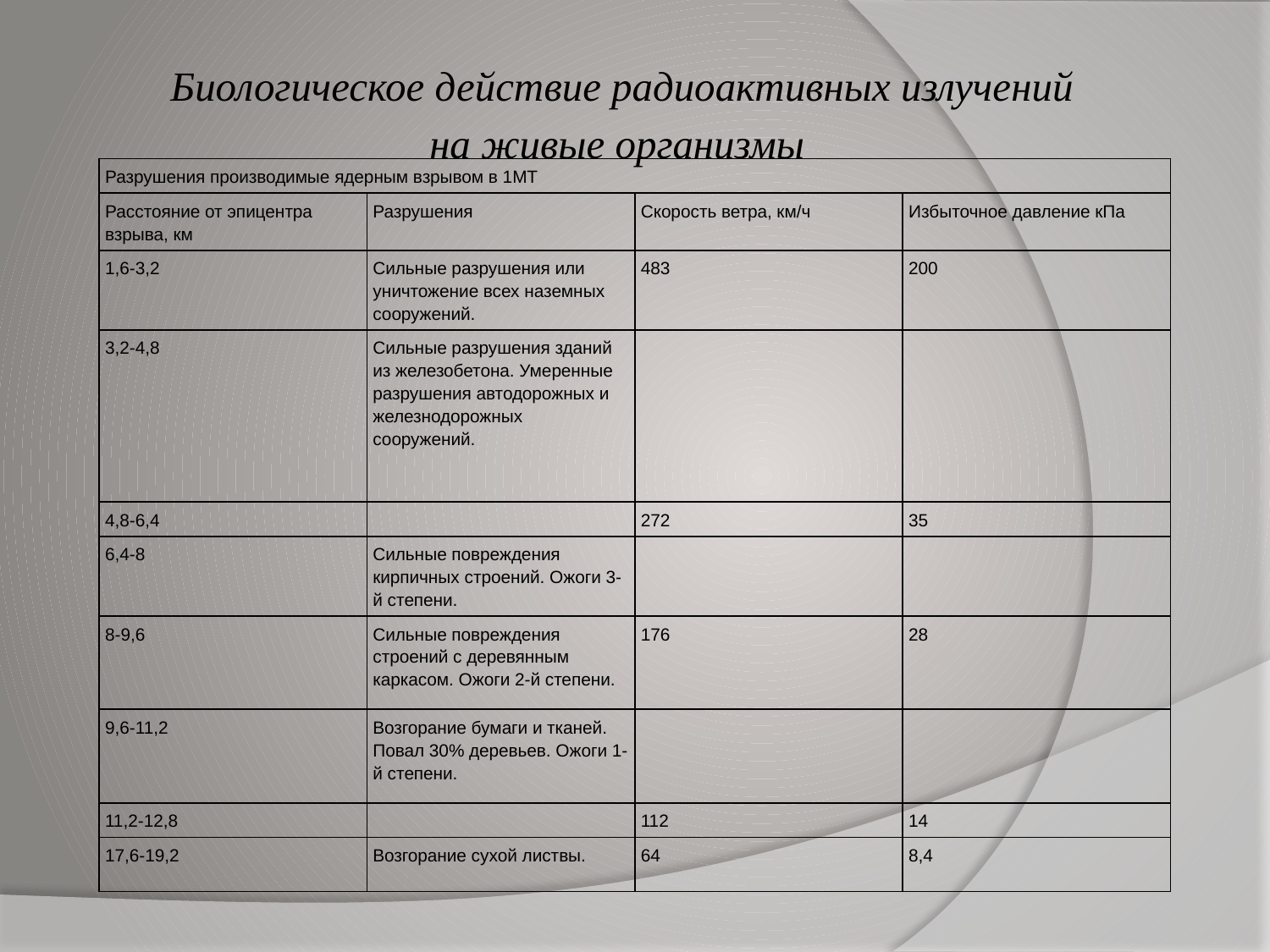

Биологическое действие радиоактивных излучений
на живые организмы

| Разрушения производимые ядерным взрывом в 1МТ |  |  |  |
| --- | --- | --- | --- |
| Расстояние от эпицентра взрыва, км | Разрушения | Скорость ветра, км/ч | Избыточное давление кПа |
| 1,6-3,2 | Сильные разрушения или уничтожение всех наземных сооружений. | 483 | 200 |
| 3,2-4,8 | Сильные разрушения зданий из железобетона. Умеренные разрушения автодорожных и железнодорожных сооружений. |  |  |
| 4,8-6,4 |  | 272 | 35 |
| 6,4-8 | Сильные повреждения кирпичных строений. Ожоги 3-й степени. |  |  |
| 8-9,6 | Сильные повреждения строений с деревянным каркасом. Ожоги 2-й степени. | 176 | 28 |
| 9,6-11,2 | Возгорание бумаги и тканей. Повал 30% деревьев. Ожоги 1-й степени. |  |  |
| 11,2-12,8 |  | 112 | 14 |
| 17,6-19,2 | Возгорание сухой листвы. | 64 | 8,4 |